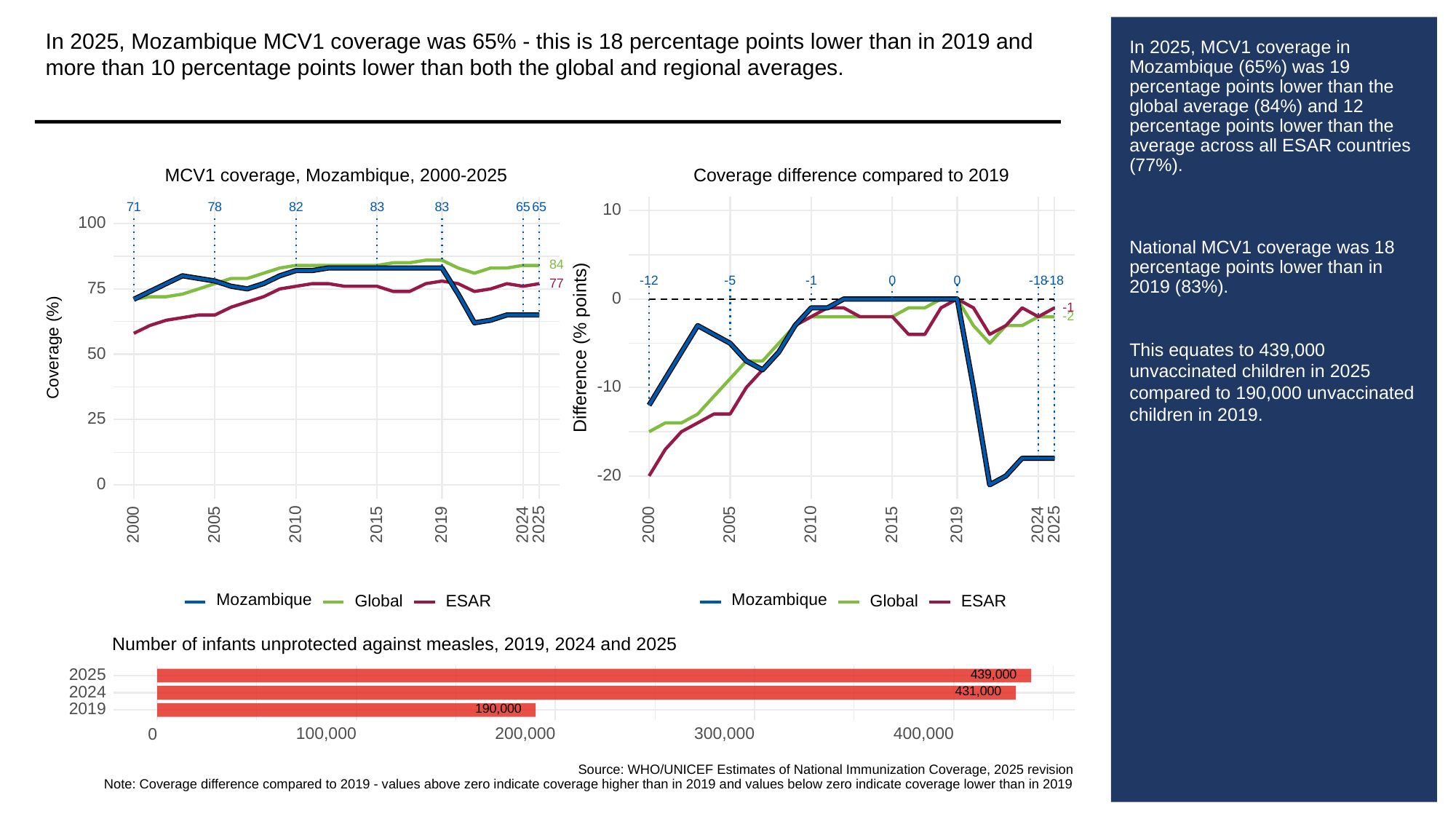

In 2025, Mozambique MCV1 coverage was 65% - this is 18 percentage points lower than in 2019 and more than 10 percentage points lower than both the global and regional averages.
# In 2025, MCV1 coverage in Mozambique (65%) was 19 percentage points lower than the global average (84%) and 12 percentage points lower than the average across all ESAR countries (77%).

National MCV1 coverage was 18 percentage points lower than in 2019 (83%).

This equates to 439,000 unvaccinated children in 2025 compared to 190,000 unvaccinated children in 2019.

MCV1 coverage, Mozambique, 2000-2025
Coverage difference compared to 2019

83
83
78
82
65
65
71
10

100

84

0
0
-18
-18
-12
-1
-5
77

75

0

-1
-2

Difference (% points)
Coverage (%)

50

-10

25

-20

0

2000
2005
2010
2015
2019
2024
2025
2000
2005
2010
2015
2019
2024
2025
Mozambique
Mozambique
Global
ESAR
Global
ESAR

Number of infants unprotected against measles, 2019, 2024 and 2025

439,000
2025

431,000
2024

190,000
2019

100,000
200,000
300,000
400,000
0
Source: WHO/UNICEF Estimates of National Immunization Coverage, 2025 revision
Note: Coverage difference compared to 2019 - values above zero indicate coverage higher than in 2019 and values below zero indicate coverage lower than in 2019